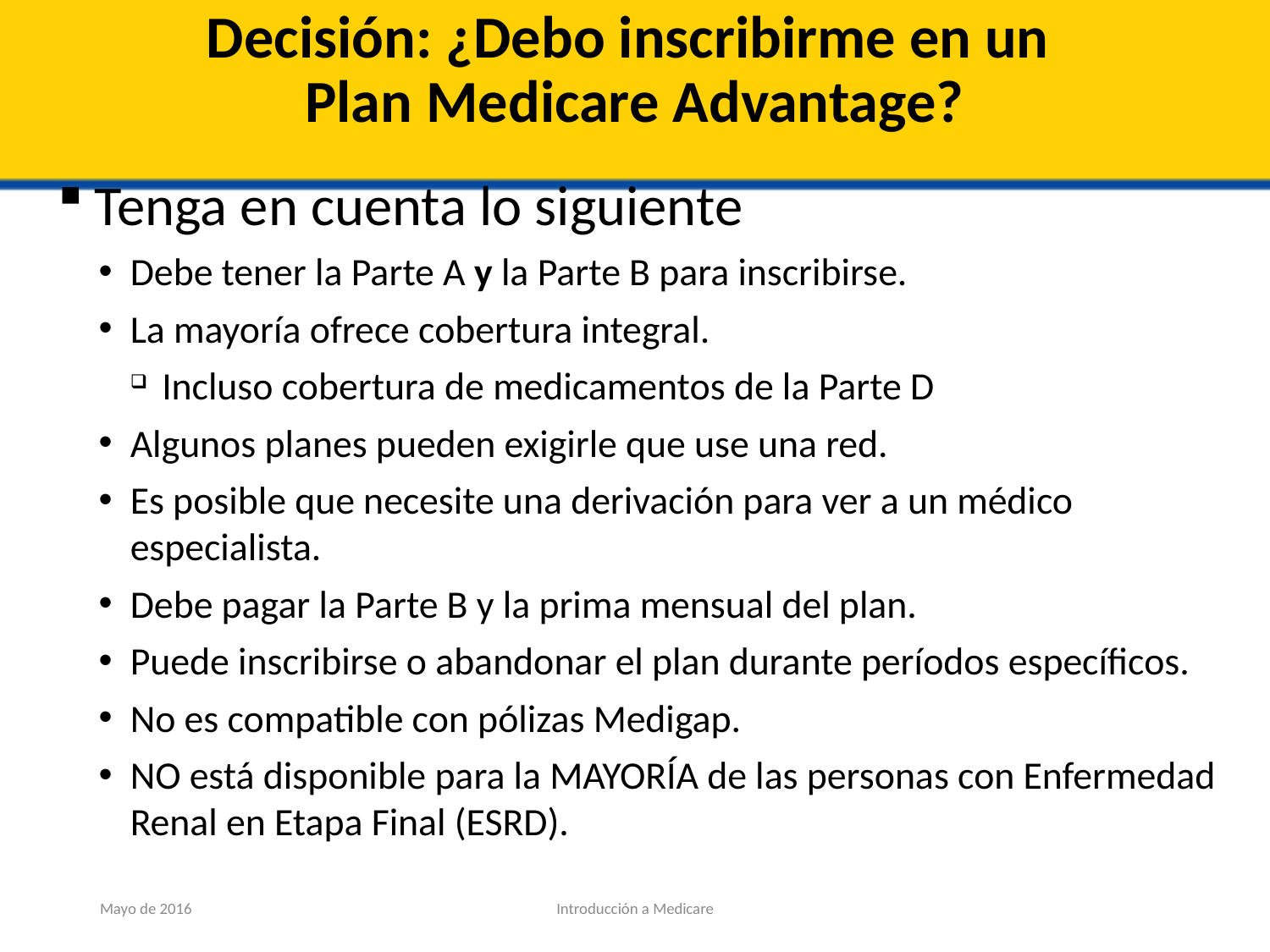

# Decisión: ¿Debo inscribirme en un Plan Medicare Advantage?
Tenga en cuenta lo siguiente
Debe tener la Parte A y la Parte B para inscribirse.
La mayoría ofrece cobertura integral.
Incluso cobertura de medicamentos de la Parte D
Algunos planes pueden exigirle que use una red.
Es posible que necesite una derivación para ver a un médico especialista.
Debe pagar la Parte B y la prima mensual del plan.
Puede inscribirse o abandonar el plan durante períodos específicos.
No es compatible con pólizas Medigap.
NO está disponible para la MAYORÍA de las personas con Enfermedad Renal en Etapa Final (ESRD).
Mayo de 2016
Introducción a Medicare